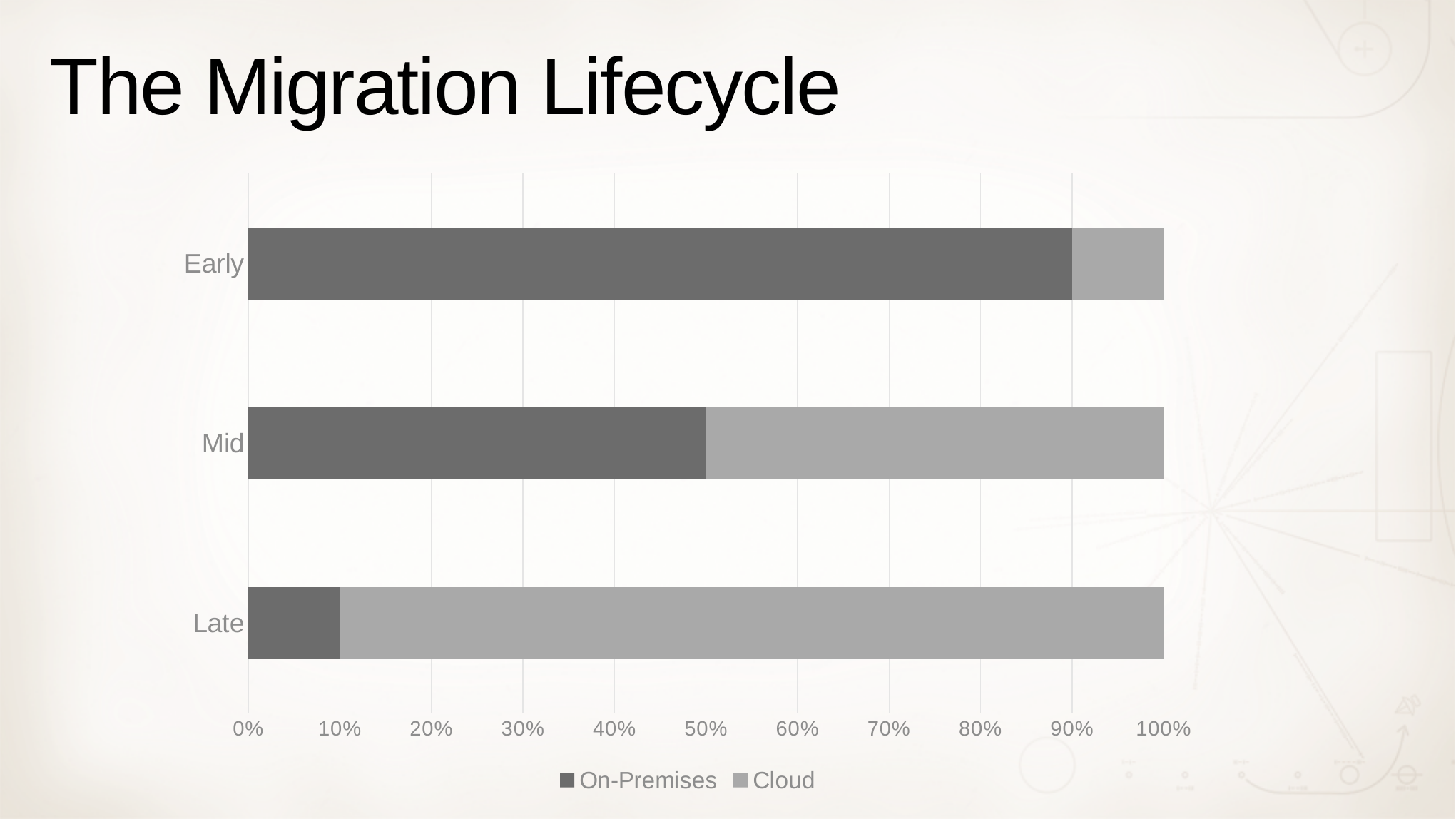

# The Migration Lifecycle

### Chart:

| Category | On-Premises | Cloud |
|---|---|---|
| Late | 0.1 | 0.9 |
| Mid | 0.5 | 0.5 |
| Early | 0.9 | 0.1 |